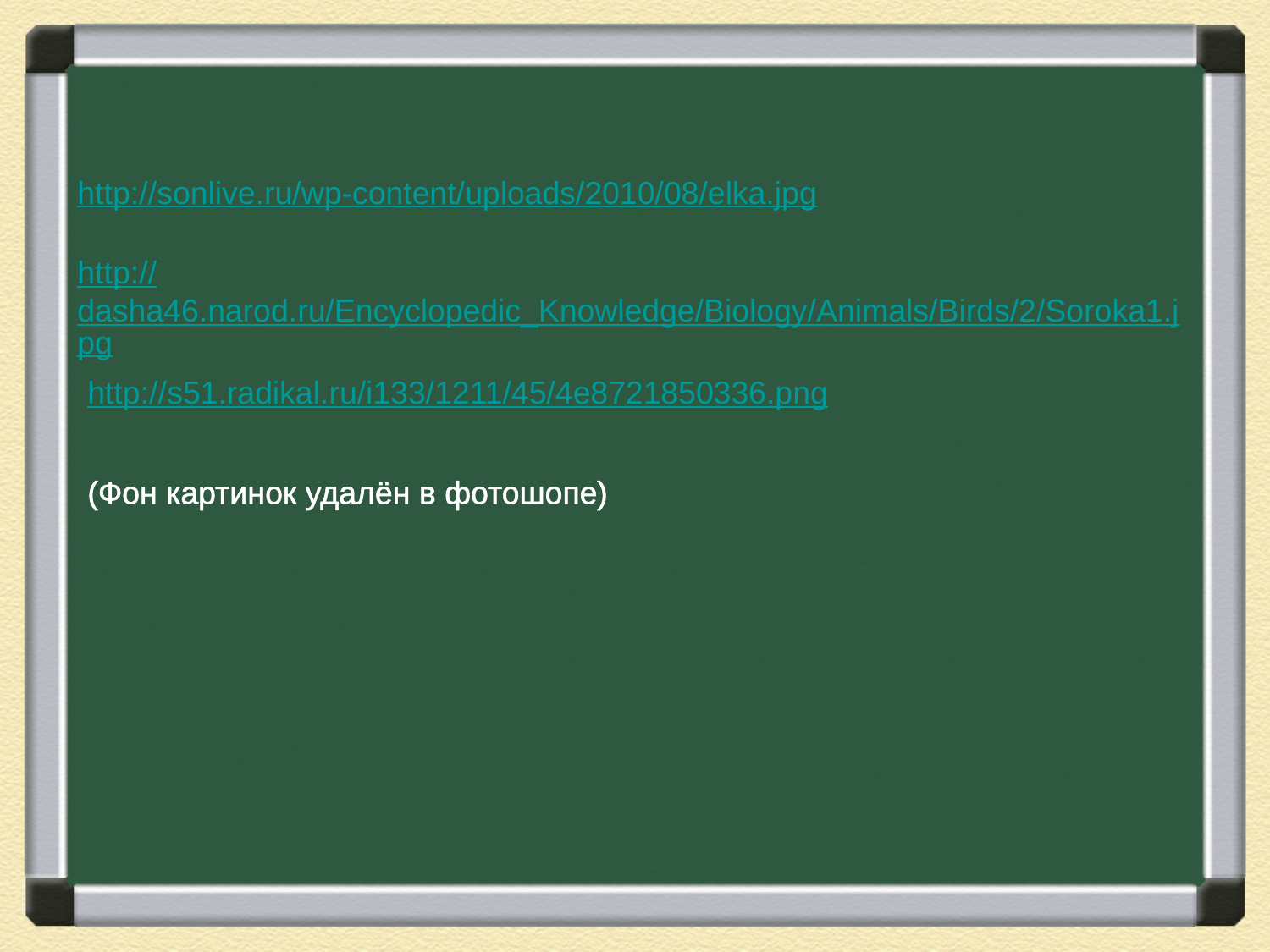

http://sonlive.ru/wp-content/uploads/2010/08/elka.jpg

http://dasha46.narod.ru/Encyclopedic_Knowledge/Biology/Animals/Birds/2/Soroka1.jpg

http://s51.radikal.ru/i133/1211/45/4e8721850336.png

(Фон картинок удалён в фотошопе)